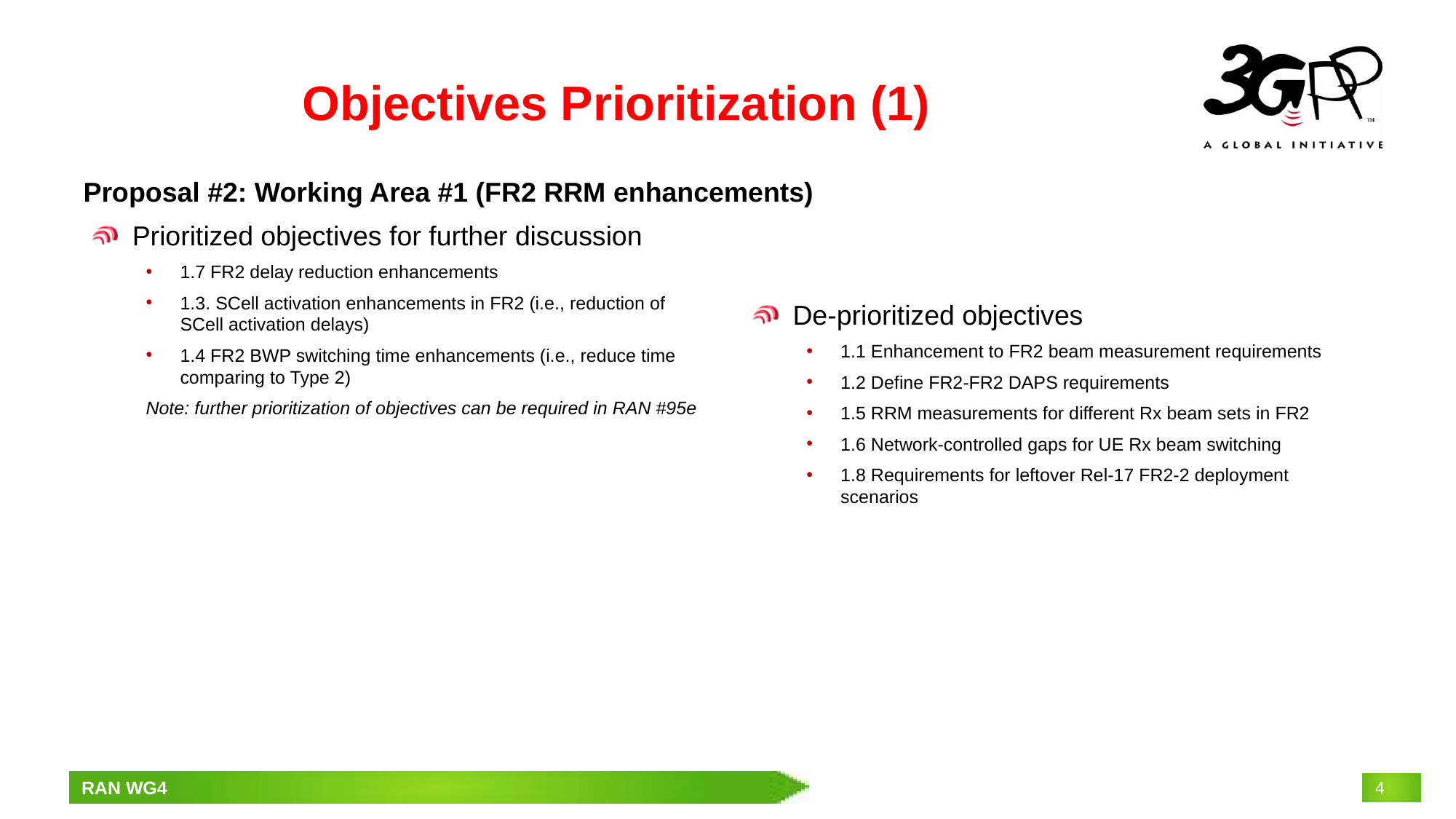

# Objectives Prioritization (1)
Proposal #2: Working Area #1 (FR2 RRM enhancements)
Prioritized objectives for further discussion
1.7 FR2 delay reduction enhancements
1.3. SCell activation enhancements in FR2 (i.e., reduction of SCell activation delays)
1.4 FR2 BWP switching time enhancements (i.e., reduce time comparing to Type 2)
Note: further prioritization of objectives can be required in RAN #95e

De-prioritized objectives
1.1 Enhancement to FR2 beam measurement requirements
1.2 Define FR2-FR2 DAPS requirements
1.5 RRM measurements for different Rx beam sets in FR2
1.6 Network-controlled gaps for UE Rx beam switching
1.8 Requirements for leftover Rel-17 FR2-2 deployment scenarios